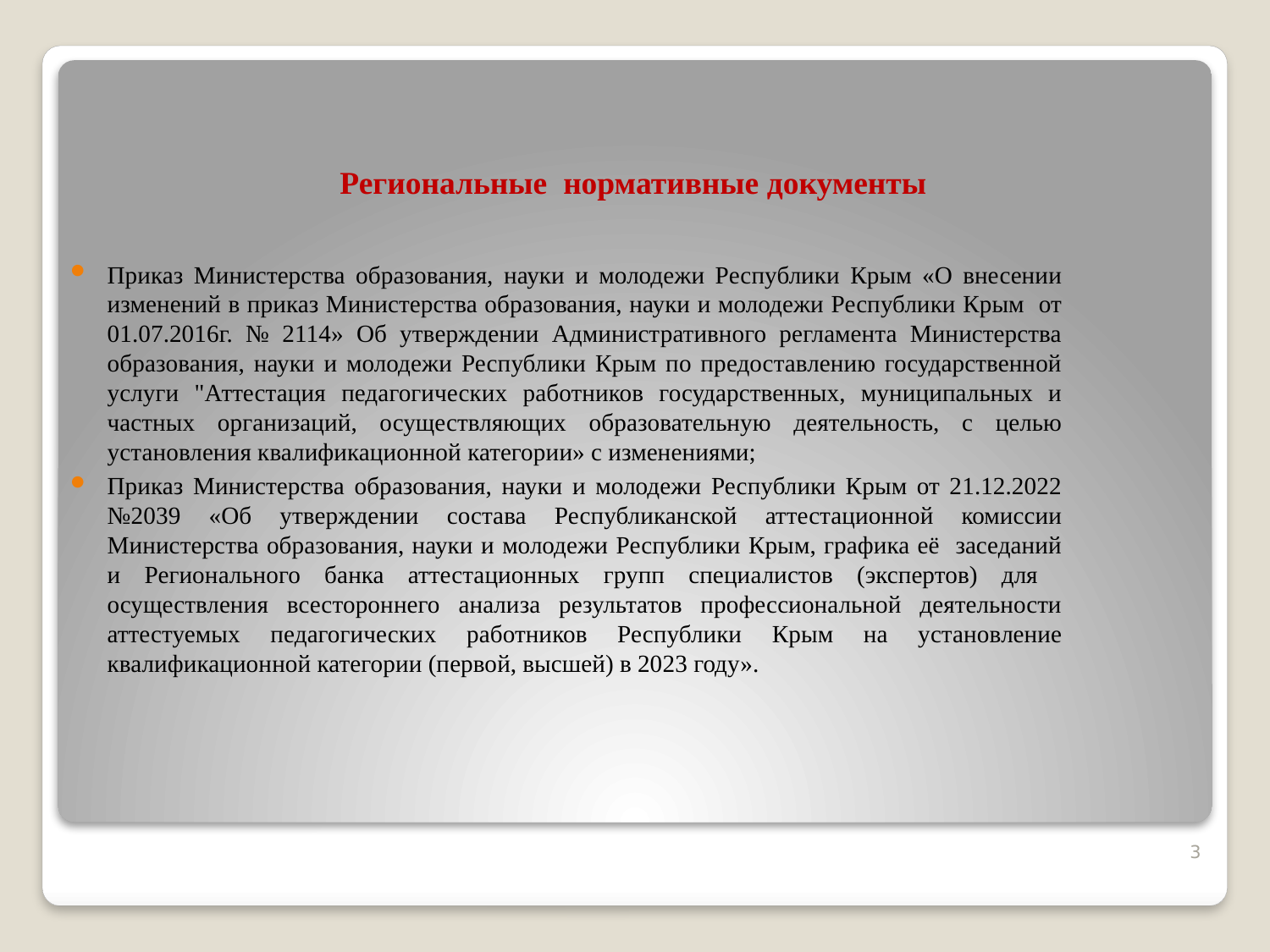

Региональные  нормативные документы
Приказ Министерства образования, науки и молодежи Республики Крым «О внесении изменений в приказ Министерства образования, науки и молодежи Республики Крым  от 01.07.2016г. № 2114» Об утверждении Административного регламента Министерства образования, науки и молодежи Республики Крым по предоставлению государственной услуги "Аттестация педагогических работников государственных, муниципальных и частных организаций, осуществляющих образовательную деятельность, с целью установления квалификационной категории» с изменениями;
Приказ Министерства образования, науки и молодежи Республики Крым от 21.12.2022 №2039 «Об утверждении состава Республиканской аттестационной комиссии Министерства образования, науки и молодежи Республики Крым, графика её  заседаний и Регионального банка аттестационных групп специалистов (экспертов) для  осуществления всестороннего анализа результатов профессиональной деятельности аттестуемых педагогических работников Республики Крым на установление квалификационной категории (первой, высшей) в 2023 году».

3